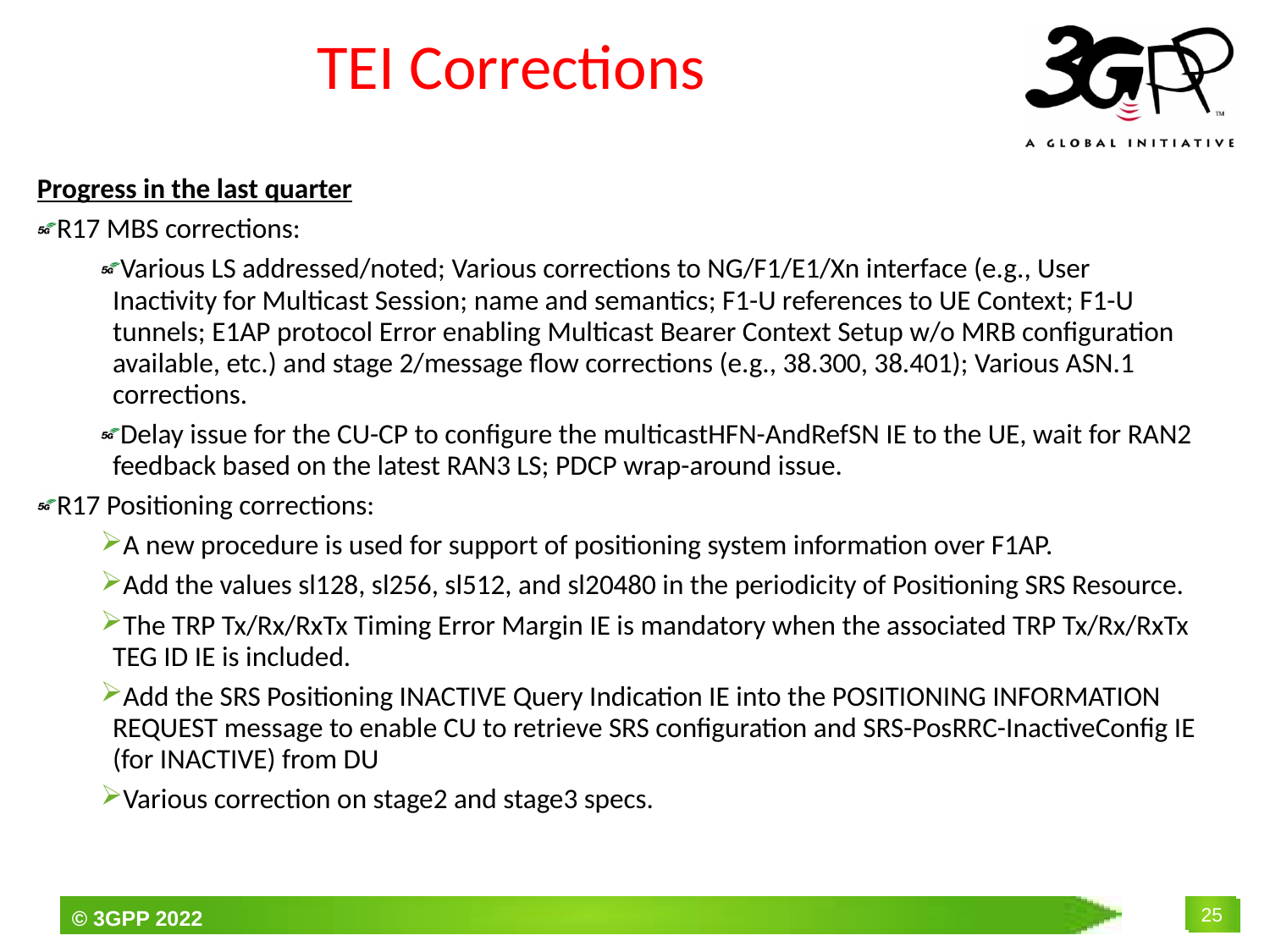

# TEI Corrections
Progress in the last quarter
R17 MBS corrections:
Various LS addressed/noted; Various corrections to NG/F1/E1/Xn interface (e.g., User Inactivity for Multicast Session; name and semantics; F1-U references to UE Context; F1-U tunnels; E1AP protocol Error enabling Multicast Bearer Context Setup w/o MRB configuration available, etc.) and stage 2/message flow corrections (e.g., 38.300, 38.401); Various ASN.1 corrections.
Delay issue for the CU-CP to configure the multicastHFN-AndRefSN IE to the UE, wait for RAN2 feedback based on the latest RAN3 LS; PDCP wrap-around issue.
R17 Positioning corrections:
A new procedure is used for support of positioning system information over F1AP.
Add the values sl128, sl256, sl512, and sl20480 in the periodicity of Positioning SRS Resource.
The TRP Tx/Rx/RxTx Timing Error Margin IE is mandatory when the associated TRP Tx/Rx/RxTx TEG ID IE is included.
Add the SRS Positioning INACTIVE Query Indication IE into the POSITIONING INFORMATION REQUEST message to enable CU to retrieve SRS configuration and SRS-PosRRC-InactiveConfig IE (for INACTIVE) from DU
Various correction on stage2 and stage3 specs.

25